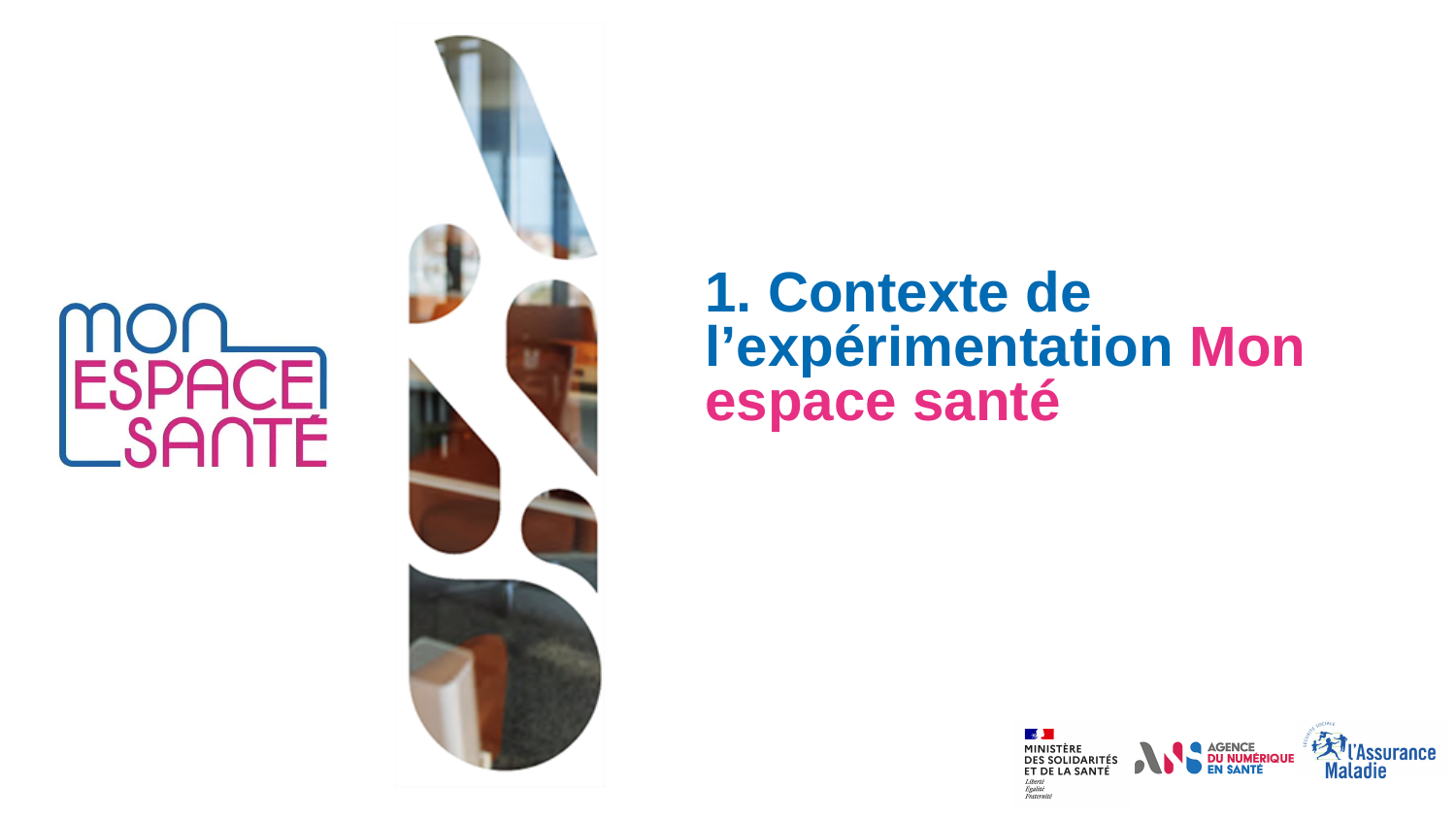

# 1. Contexte de l’expérimentation Mon espace santé